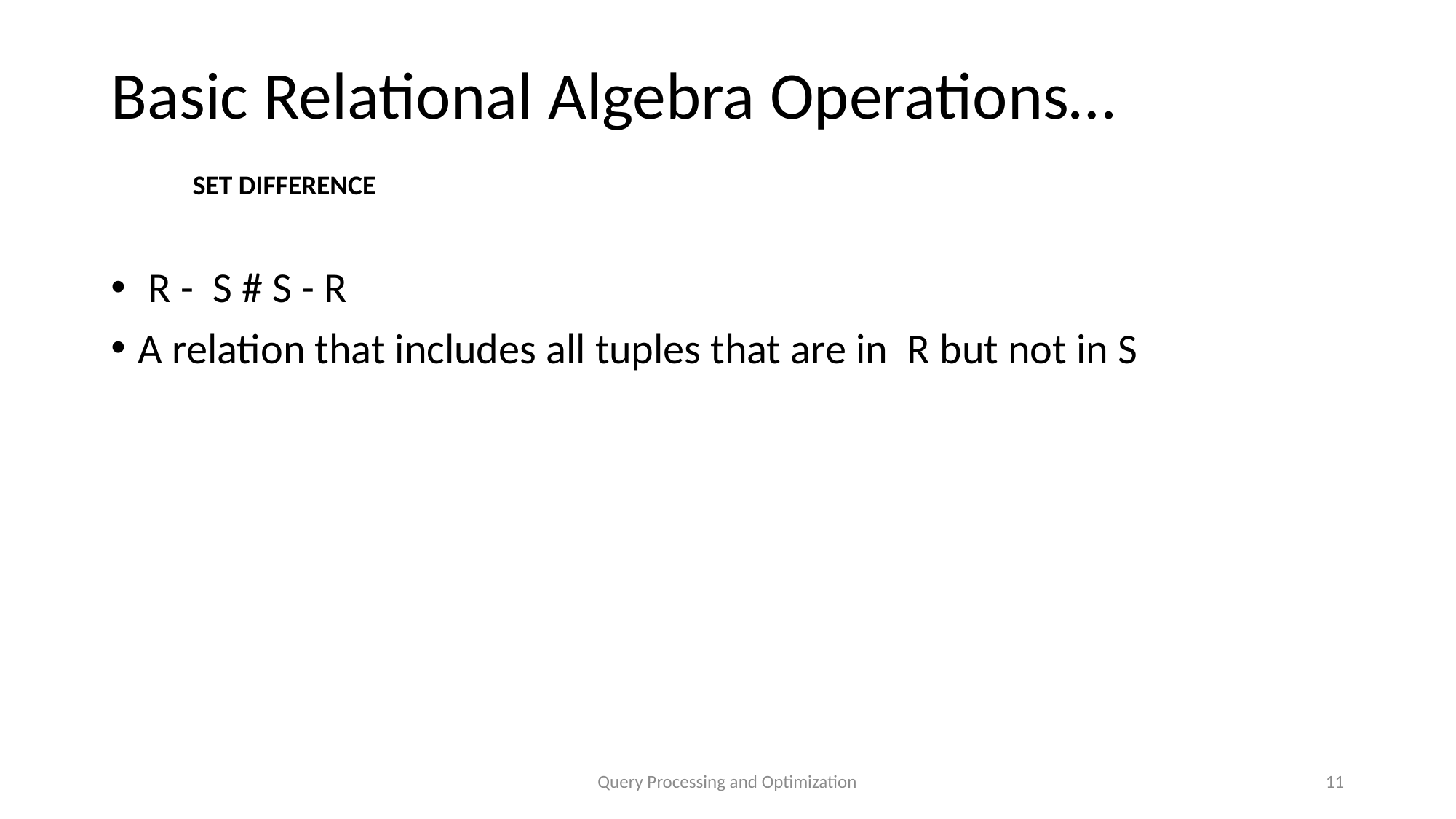

# Basic Relational Algebra Operations…
SET DIFFERENCE
 R -  S # S - R
A relation that includes all tuples that are in  R but not in S

Query Processing and Optimization
11